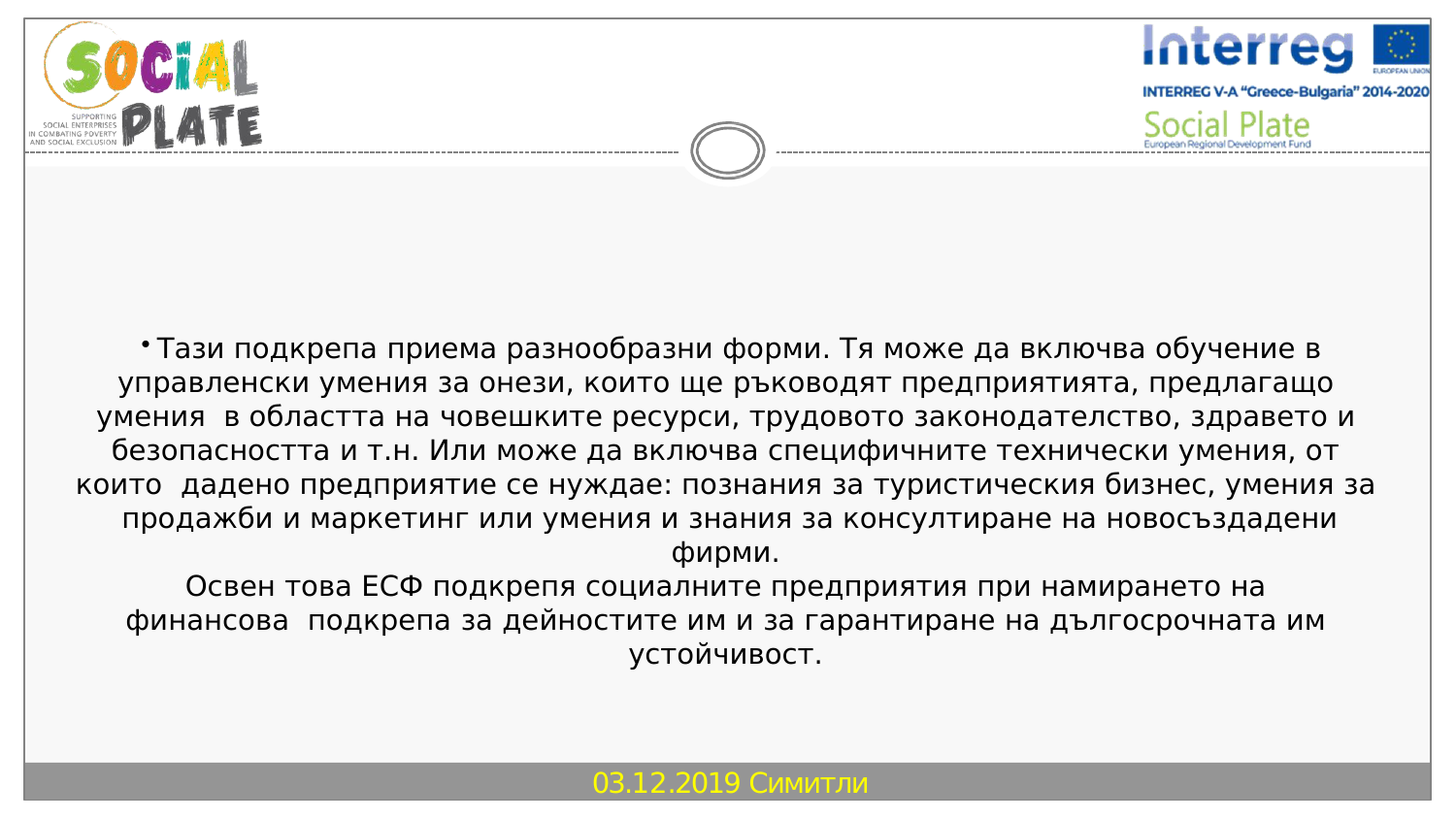

Тази подкрепа приема разнообразни форми. Тя може да включва обучение в
управленски умения за онези, които ще ръководят предприятията, предлагащо умения  в областта на човешките ресурси, трудовото законодателство, здравето и
безопасността и т.н. Или може да включва специфичните технически умения, от които  дадено предприятие се нуждае: познания за туристическия бизнес, умения за  продажби и маркетинг или умения и знания за консултиране на новосъздадени фирми.
Освен това ЕСФ подкрепя социалните предприятия при намирането на финансова  подкрепа за дейностите им и за гарантиране на дългосрочната им устойчивост.
                       03.12.2019 Симитли